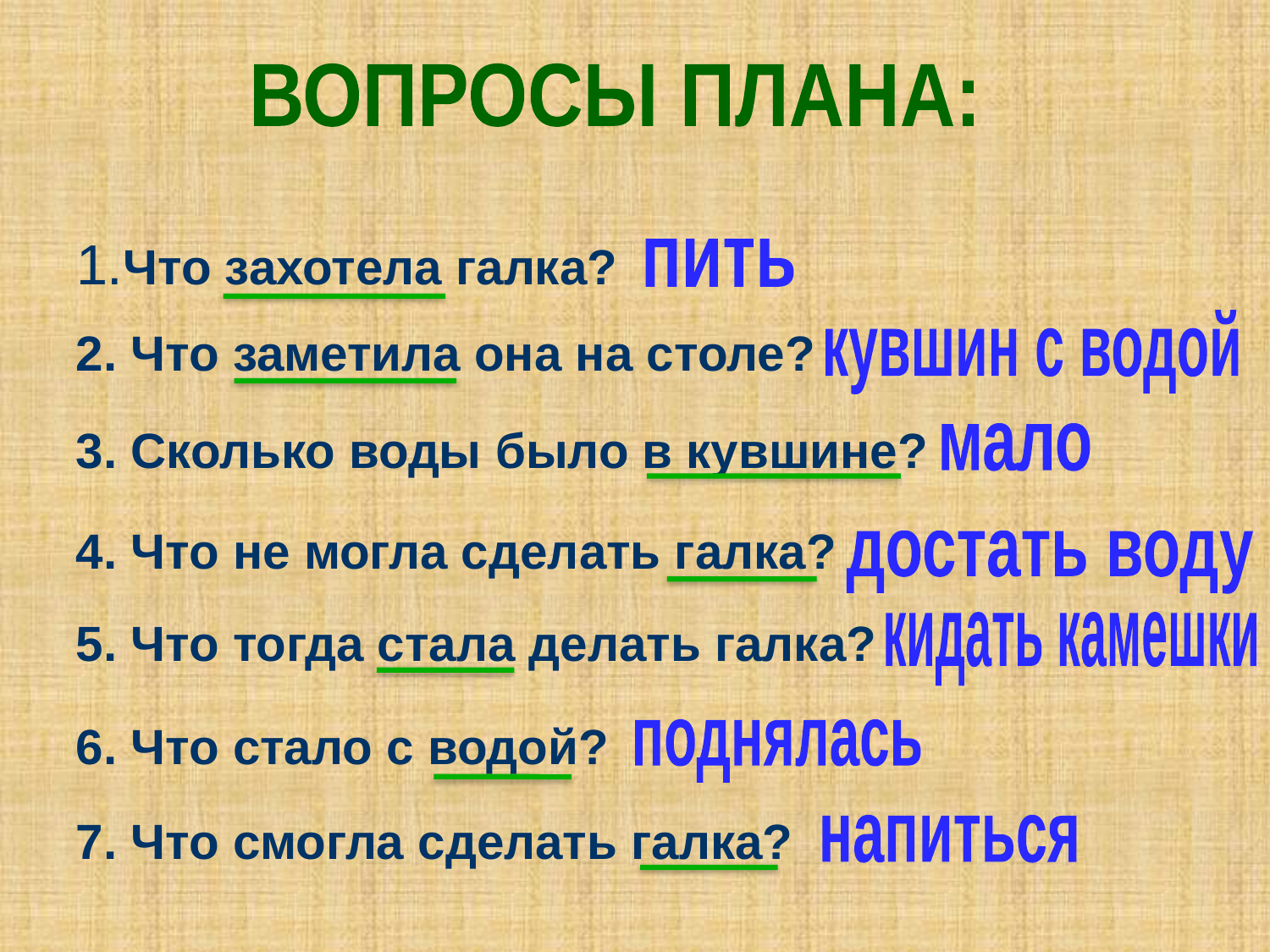

ВОПРОСЫ ПЛАНА:
1.Что захотела галка?

пить

кувшин с водой
2. Что заметила она на столе?

3. Сколько воды было в кувшине?
мало

4. Что не могла сделать галка?
достать воду

5. Что тогда стала делать галка?

кидать камешки

6. Что стало с водой?

поднялась

7. Что смогла сделать галка?

напиться